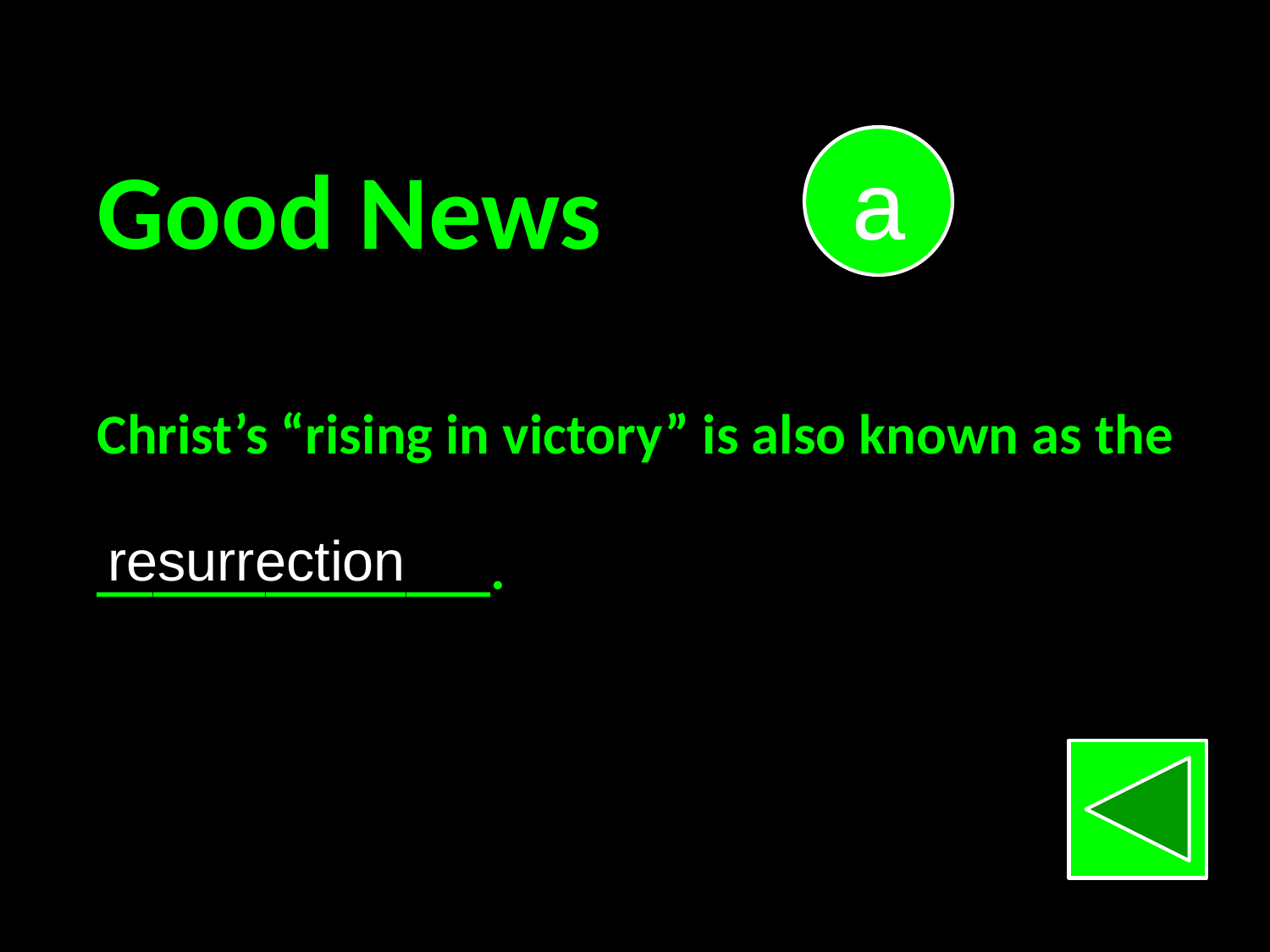

a
Good News
Christ’s “rising in victory” is also known as the

______________.
resurrection